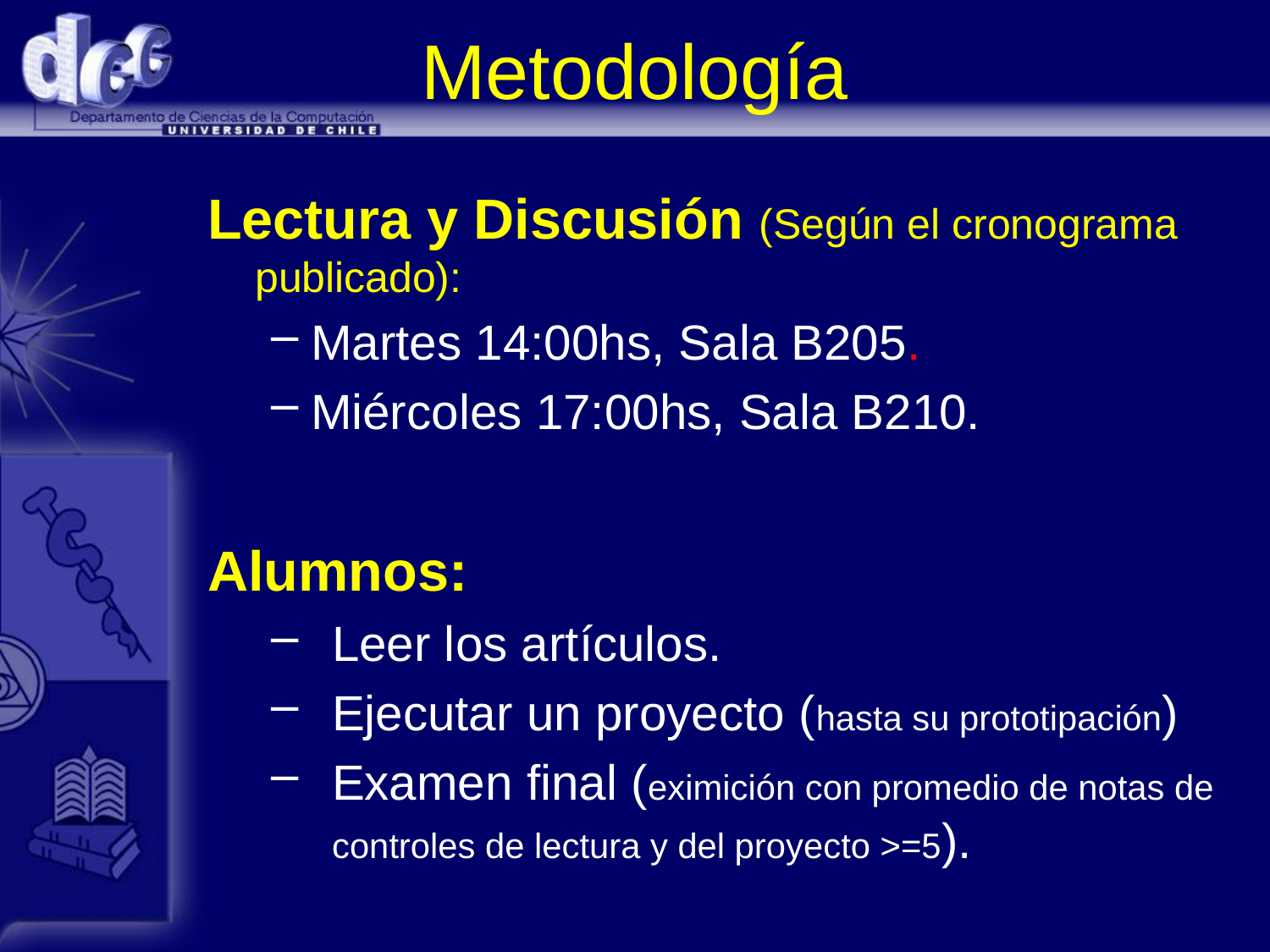

# Metodología
Lectura y Discusión (Según el cronograma publicado):
Martes 14:00hs, Sala B205.
Miércoles 17:00hs, Sala B210.

Alumnos:
Leer los artículos.
Ejecutar un proyecto (hasta su prototipación)
Examen final (eximición con promedio de notas de controles de lectura y del proyecto >=5).